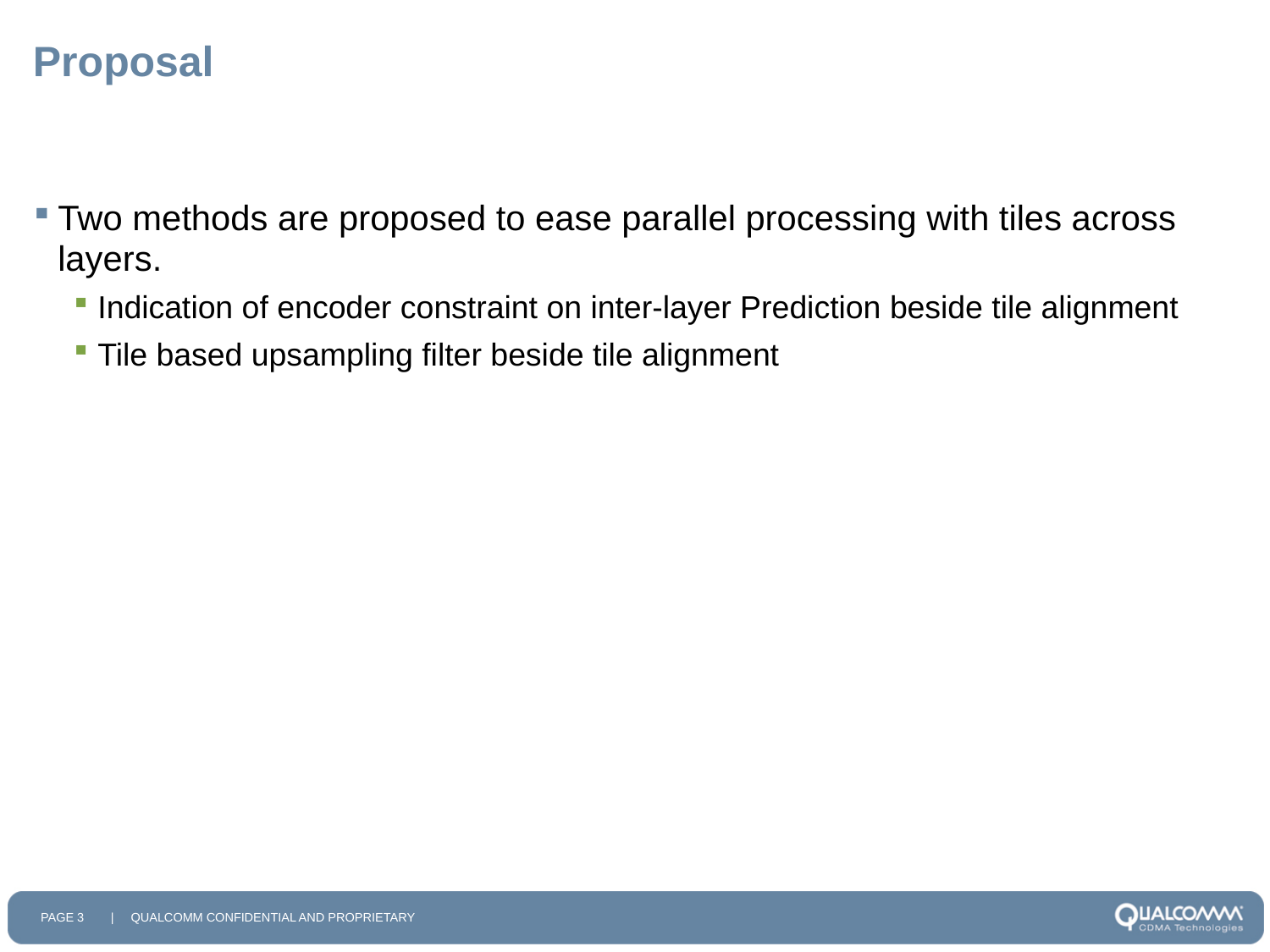

# Proposal

Two methods are proposed to ease parallel processing with tiles across layers.
Indication of encoder constraint on inter-layer Prediction beside tile alignment
Tile based upsampling filter beside tile alignment